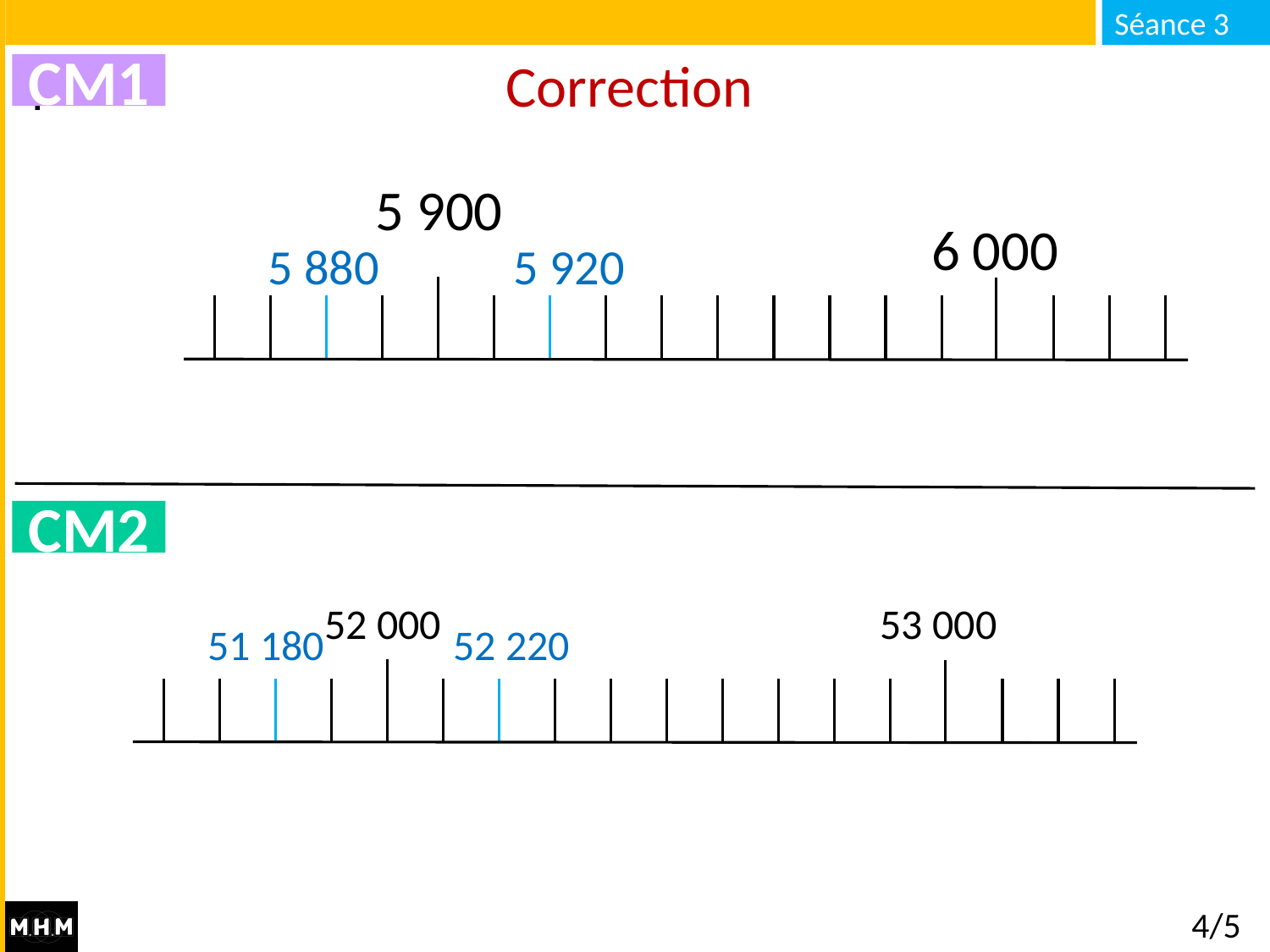

# Correction
CM1
5 900
6 000
5 920
5 880
CM2
52 000
53 000
52 220
51 180
4/5